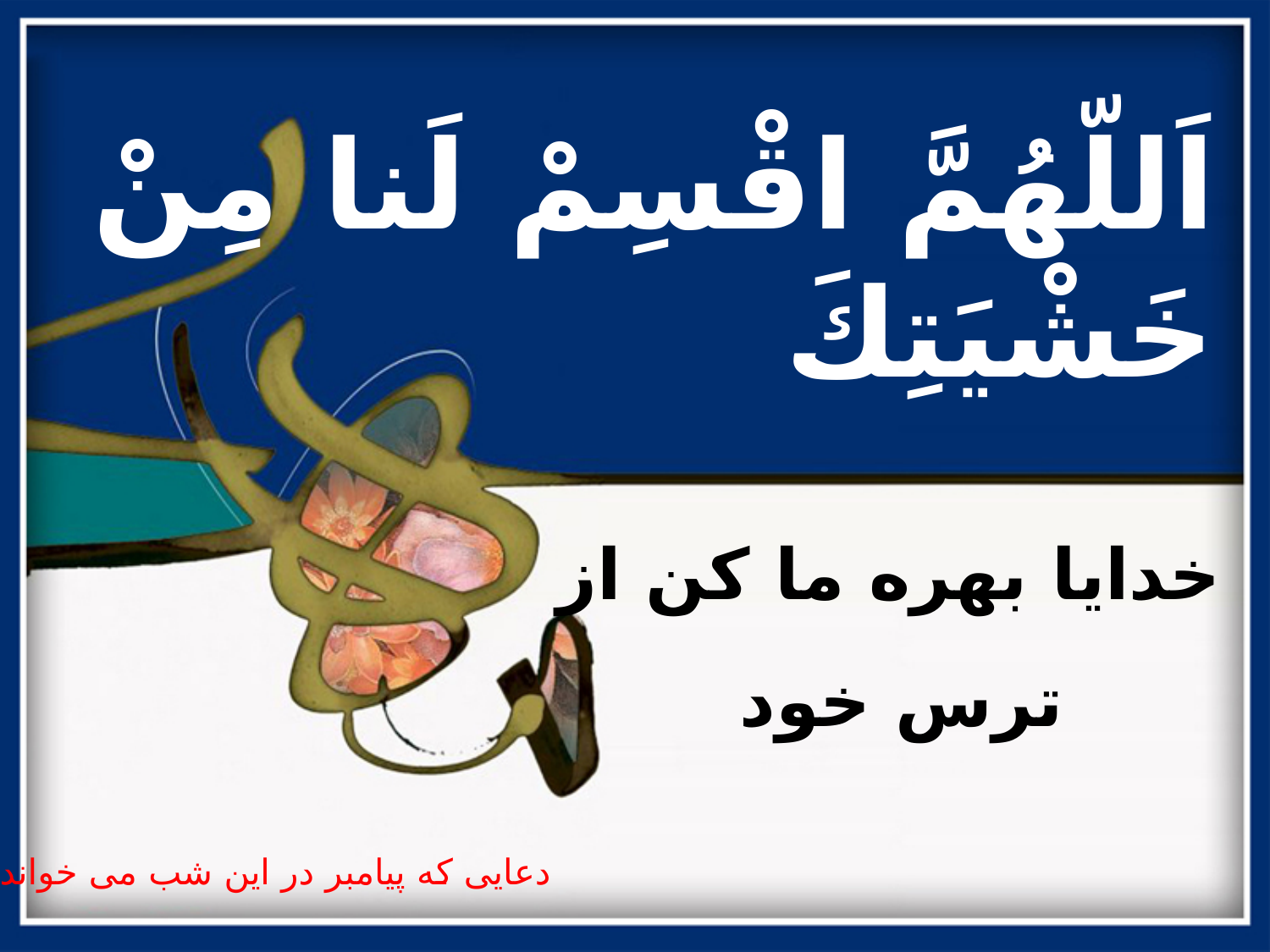

اَللّهُمَّ اقْسِمْ لَنا مِنْ خَشْيَتِكَ
خدايا بهره ما كن از ترس خود